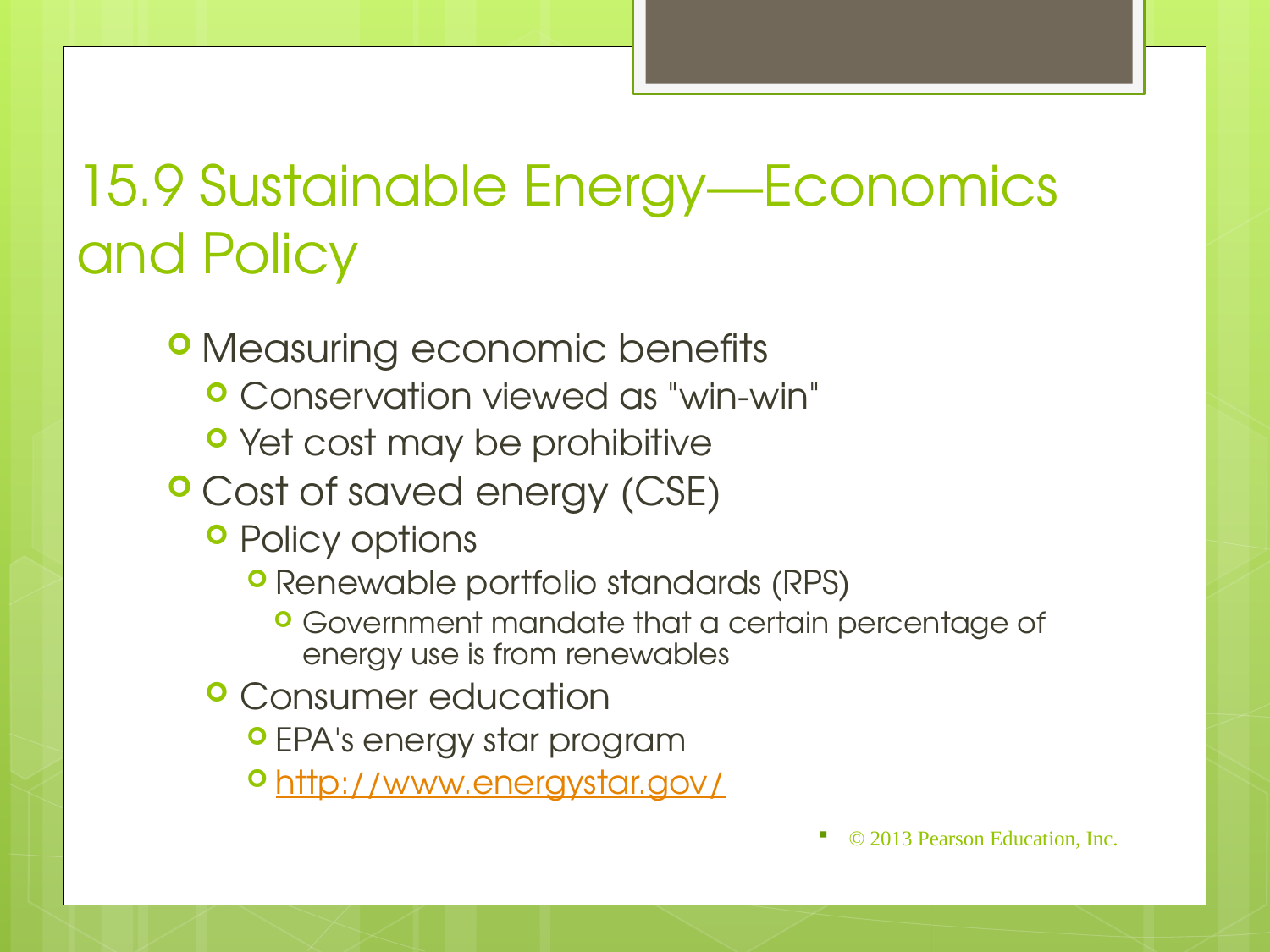

# 15.9 Sustainable Energy—Economics and Policy
Measuring economic benefits
Conservation viewed as "win-win"
Yet cost may be prohibitive
Cost of saved energy (CSE)
Policy options
Renewable portfolio standards (RPS)
Government mandate that a certain percentage of energy use is from renewables
Consumer education
EPA's energy star program
http://www.energystar.gov/

© 2013 Pearson Education, Inc.